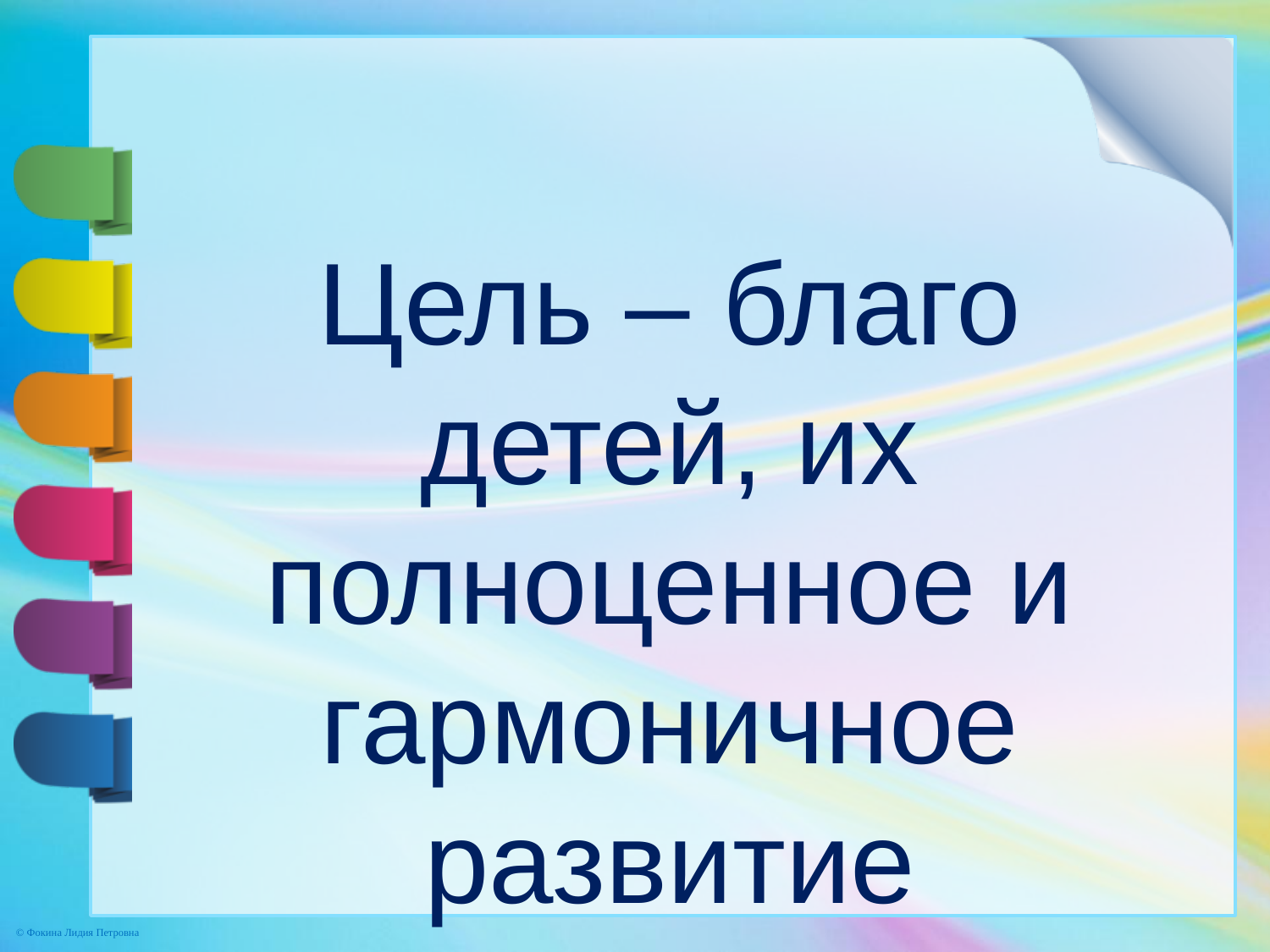

Цель – благо детей, их полноценное и гармоничное развитие